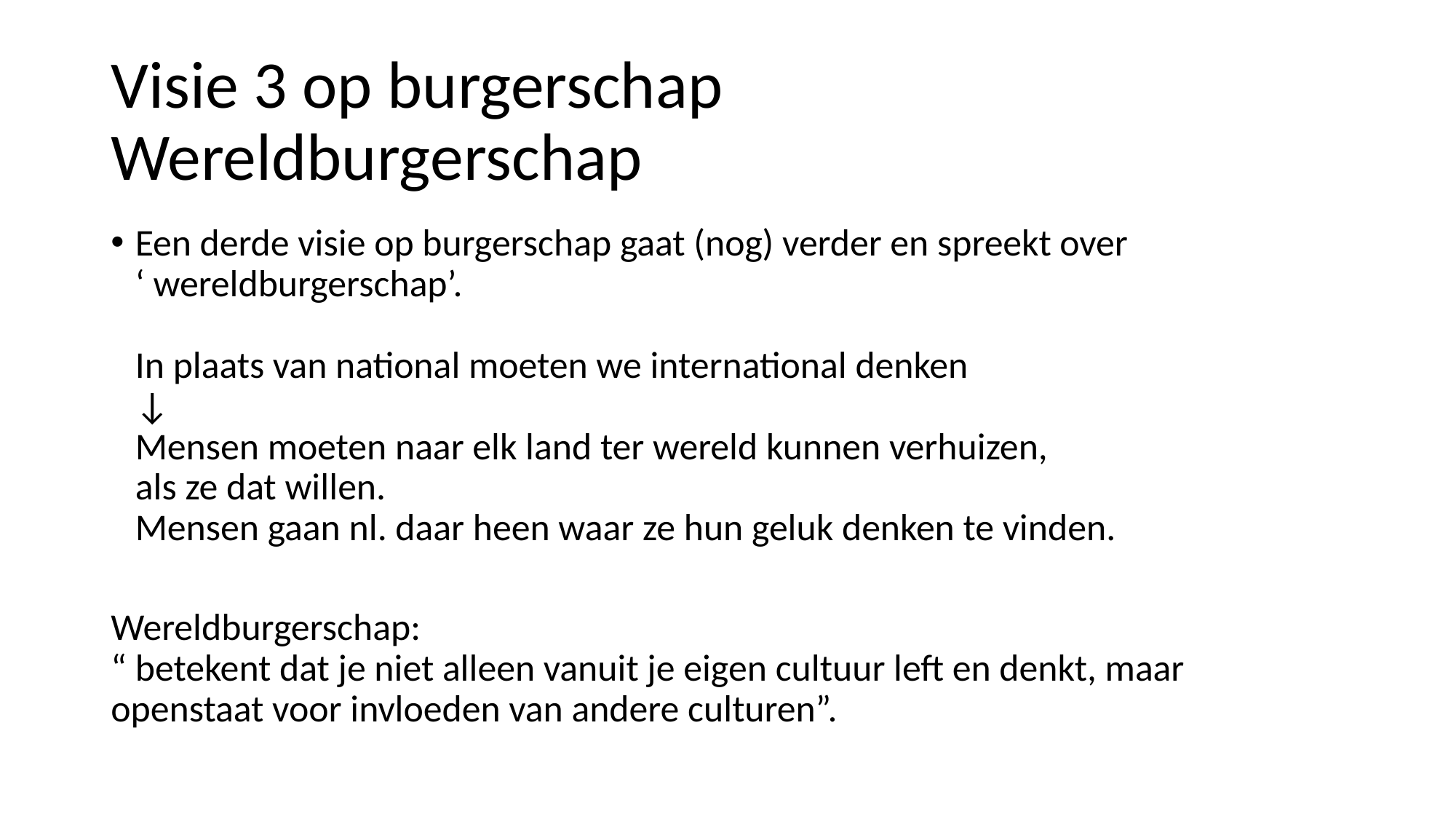

# Visie 3 op burgerschap Wereldburgerschap
Een derde visie op burgerschap gaat (nog) verder en spreekt over
‘ wereldburgerschap’.
In plaats van national moeten we international denken
↓
Mensen moeten naar elk land ter wereld kunnen verhuizen,
als ze dat willen.
Mensen gaan nl. daar heen waar ze hun geluk denken te vinden.
Wereldburgerschap:
“ betekent dat je niet alleen vanuit je eigen cultuur left en denkt, maar openstaat voor invloeden van andere culturen”.